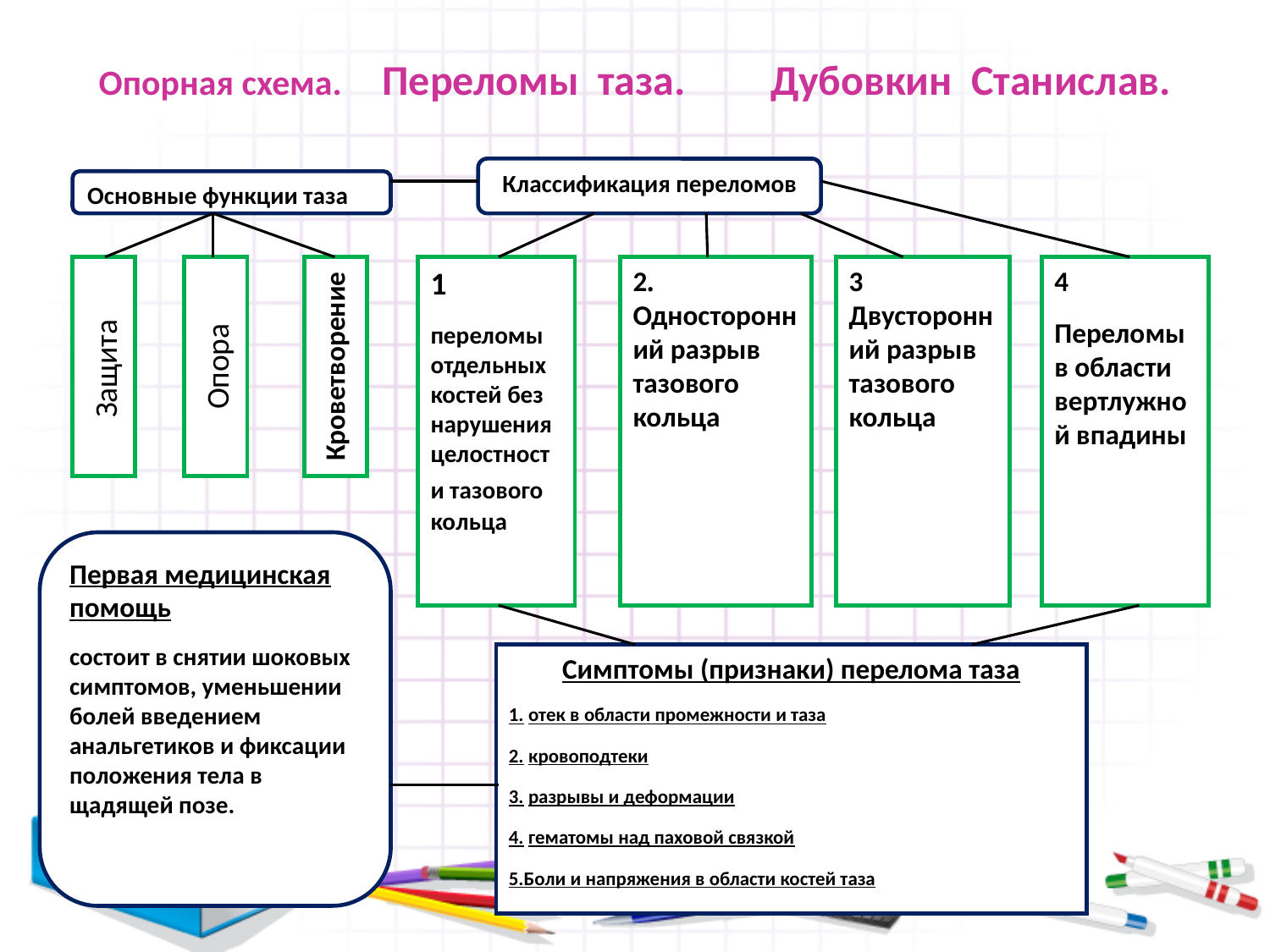

# Опорная схема.     Переломы  таза.         Дубовкин  Станислав.
Классификация переломов
Основные функции таза
Защита
Опора
Кроветворение
1
переломы отдельных костей без нарушения целостности тазового кольца
2. Односторонний разрыв тазового кольца
3 Двусторонний разрыв тазового кольца
4
Переломы в области вертлужной впадины
Первая медицинская помощь
состоит в снятии шоковых симптомов, уменьшении болей введением анальгетиков и фиксации положения тела в щадящей позе.
Симптомы (признаки) перелома таза
1. отек в области промежности и таза
2. кровоподтеки
3. разрывы и деформации
4. гематомы над паховой связкой
5.Боли и напряжения в области костей таза